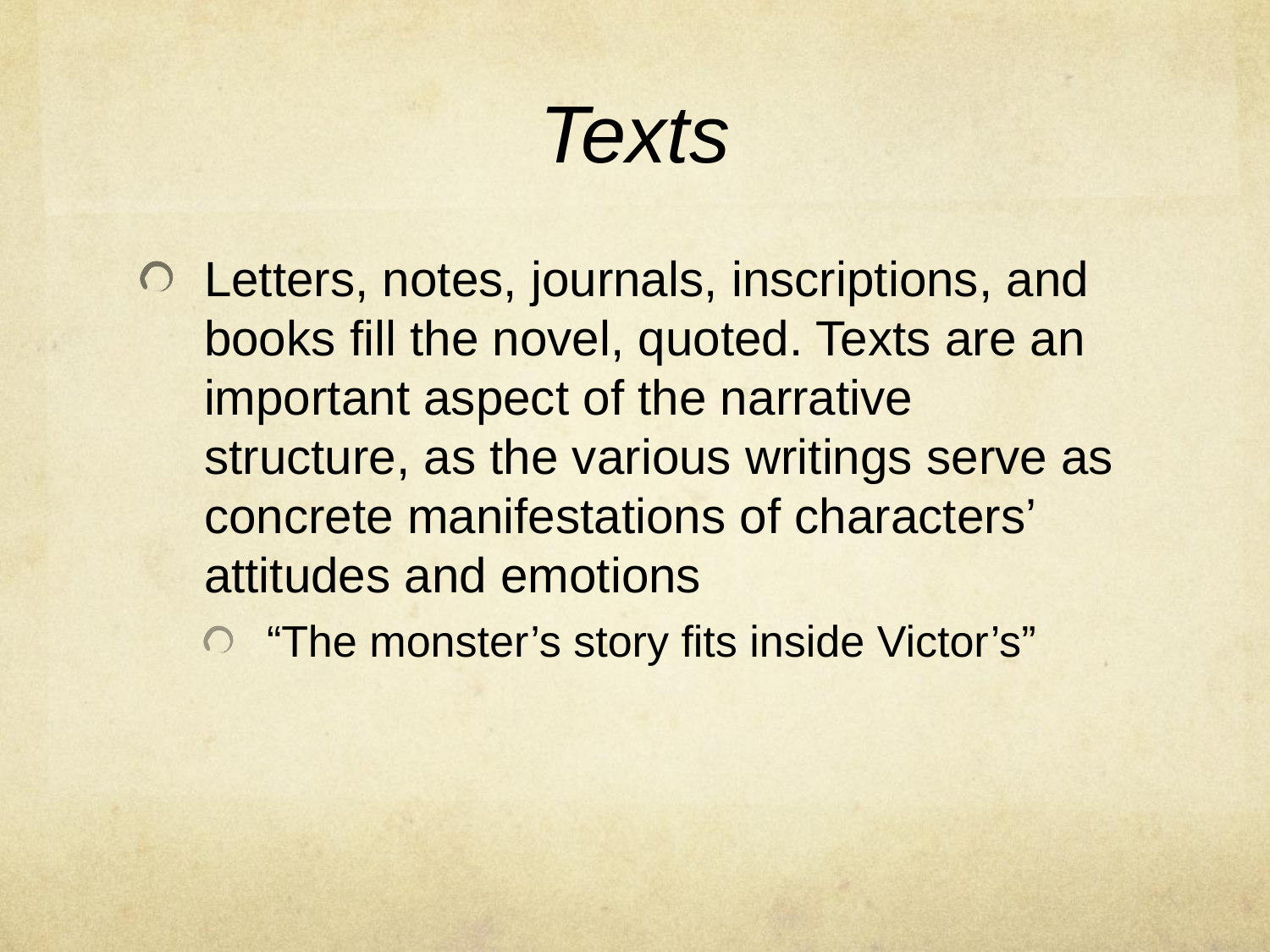

# Texts
Letters, notes, journals, inscriptions, and books fill the novel, quoted. Texts are an important aspect of the narrative structure, as the various writings serve as concrete manifestations of characters’ attitudes and emotions
“The monster’s story fits inside Victor’s”